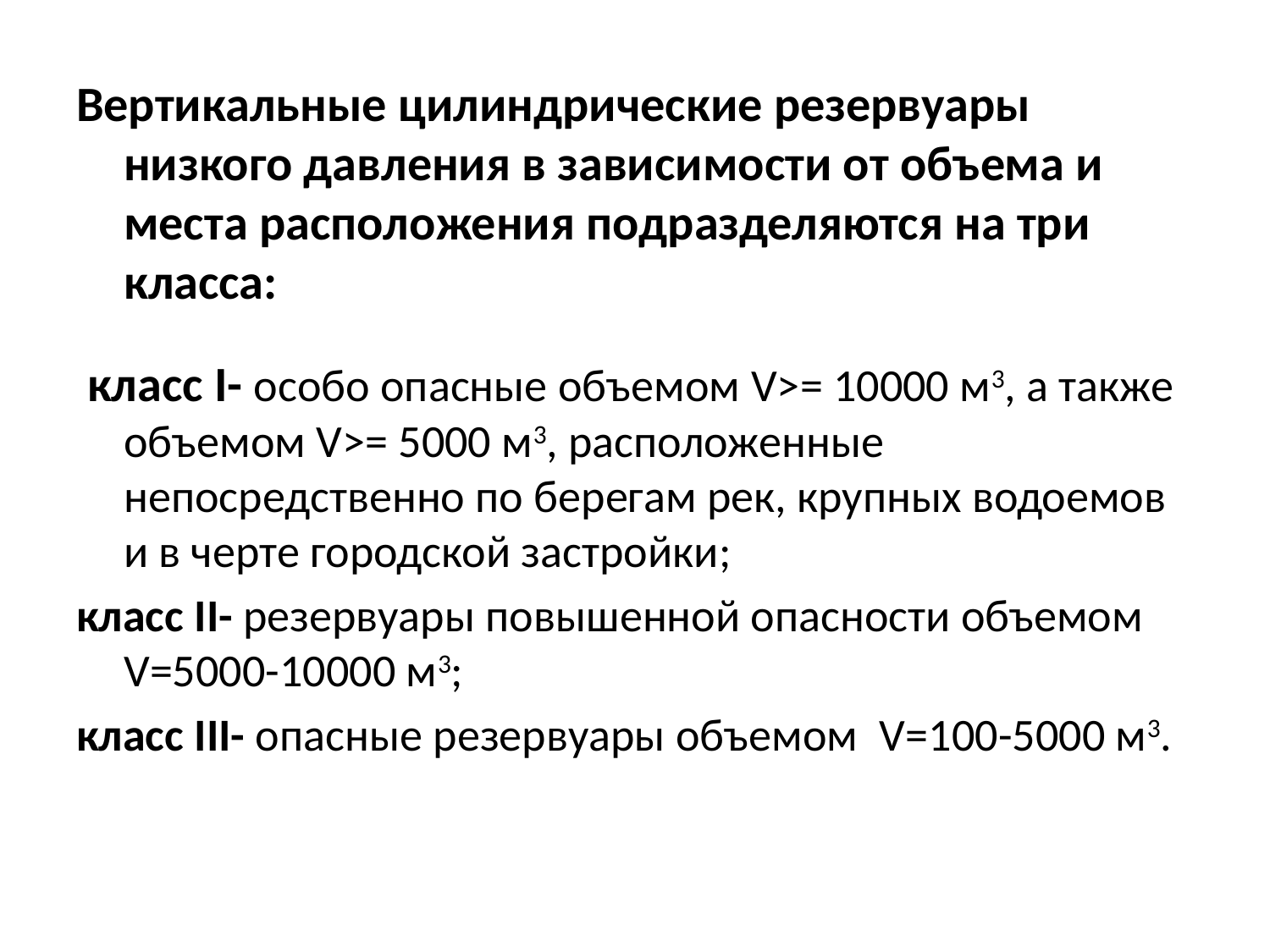

Вертикальные цилиндрические резервуары низкого давления в зависимости от объема и места расположения подразделяются на три класса:
 класс I- особо опасные объемом V>= 10000 м3, а также объемом V>= 5000 м3, расположенные непосредственно по берегам рек, крупных водоемов и в черте городской застройки;
класс II- резервуары повышенной опасности объемом  V=5000-10000 м3;
класс III- опасные резервуары объемом  V=100-5000 м3.